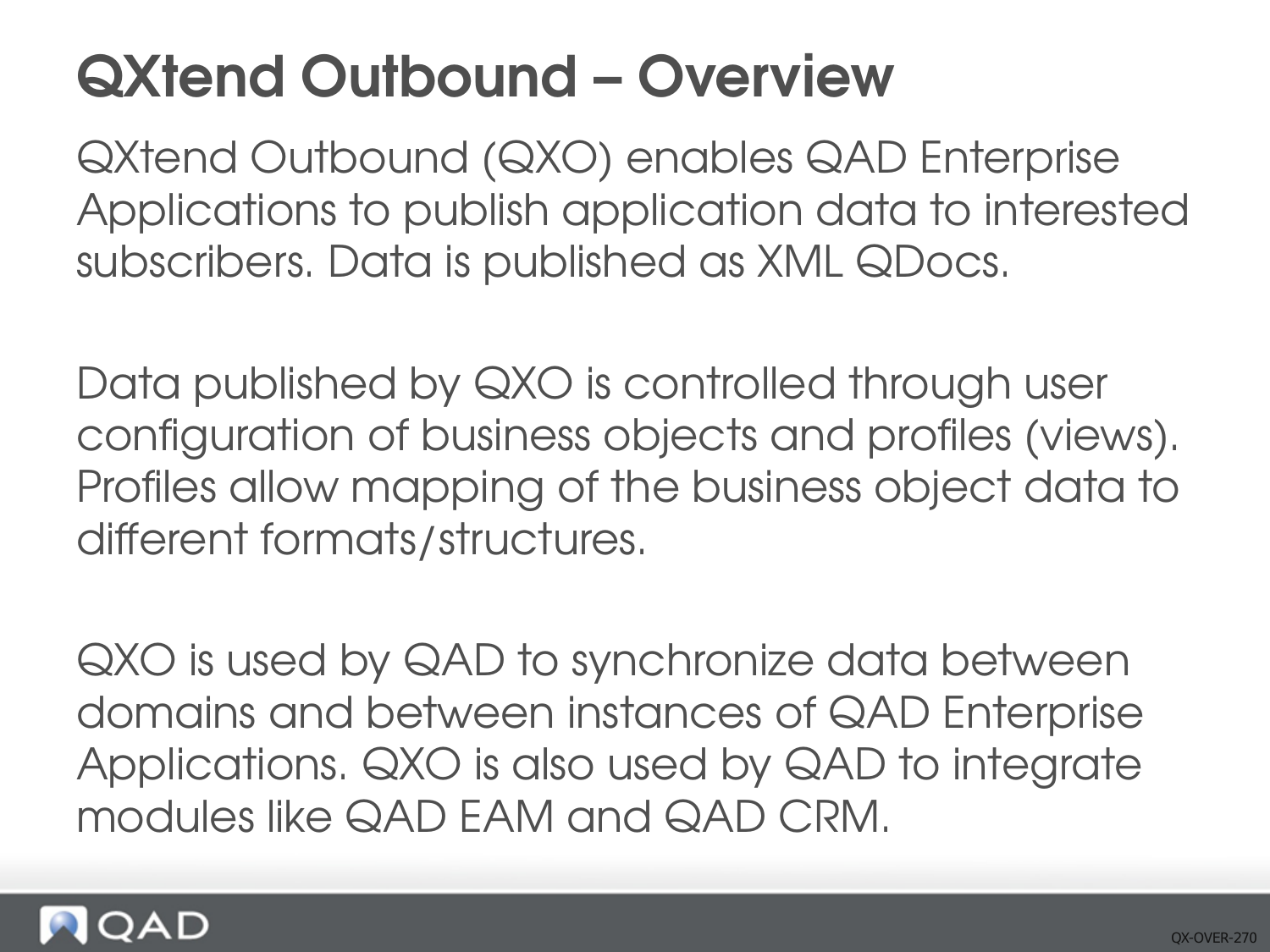

# QXtend Outbound – Overview
QXtend Outbound (QXO) enables QAD Enterprise Applications to publish application data to interested subscribers. Data is published as XML QDocs.

Data published by QXO is controlled through user configuration of business objects and profiles (views). Profiles allow mapping of the business object data to different formats/structures.

QXO is used by QAD to synchronize data between domains and between instances of QAD Enterprise Applications. QXO is also used by QAD to integrate modules like QAD EAM and QAD CRM.
QX-OVER-270